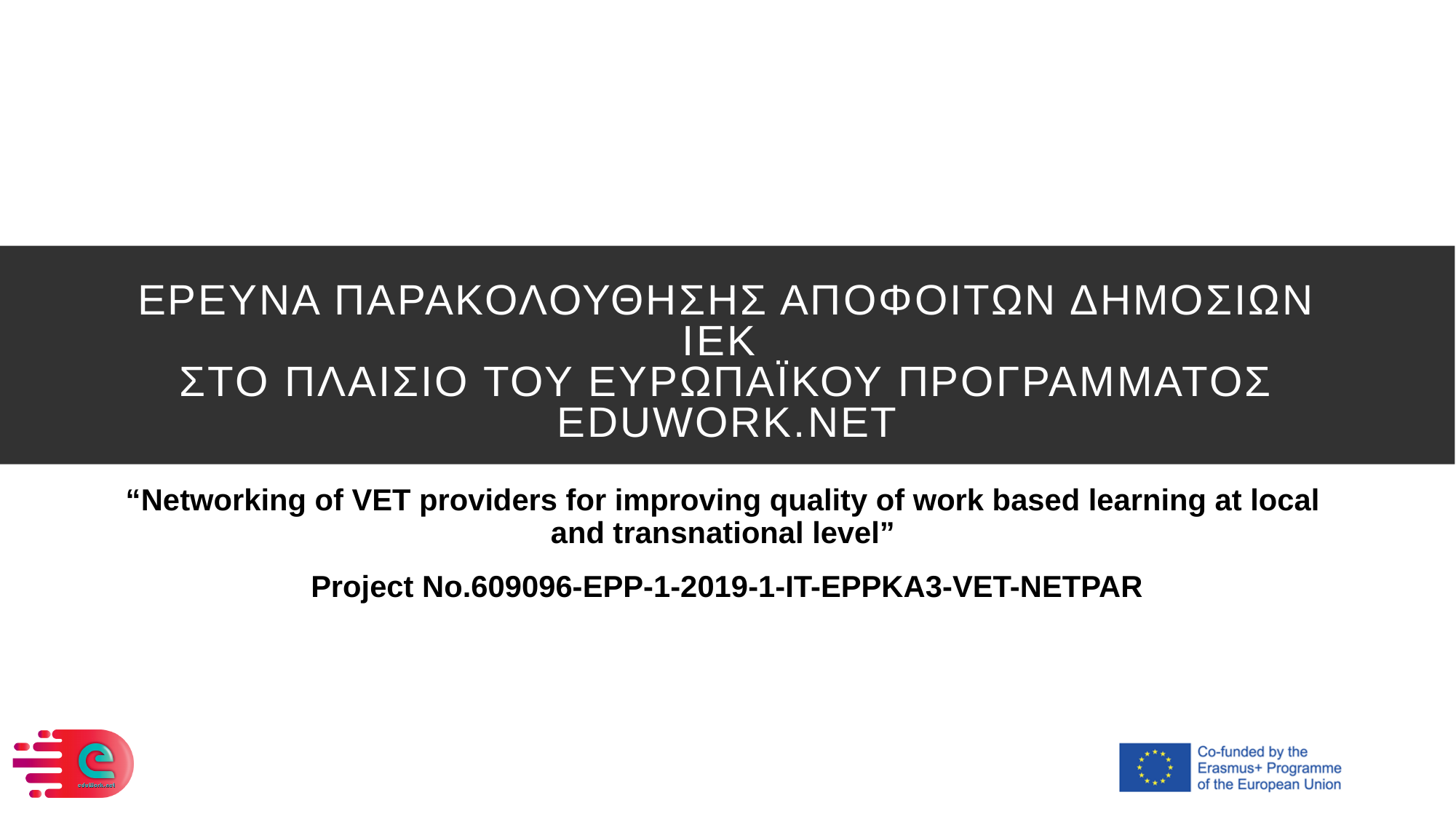

# Ερευνα παρακολουθησησ αποφοιτων δημοσιων ιεκ στο πλαισιο του Ευρωπαϊκου προγραμματοσ Eduwork.net
“Networking of VET providers for improving quality of work based learning at local  and transnational level”
Project No.609096-EPP-1-2019-1-IT-EPPKA3-VET-NETPAR